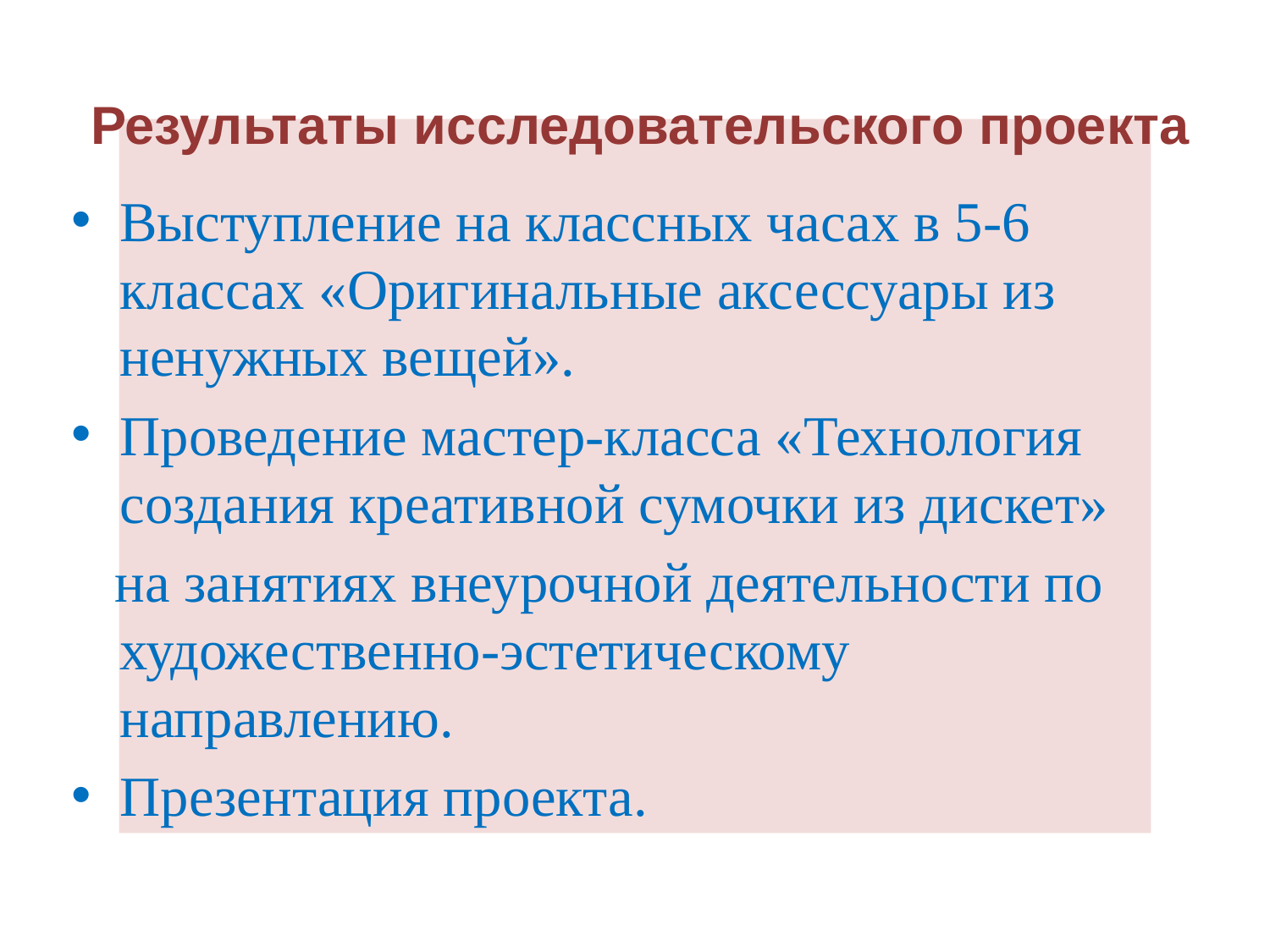

# Результаты исследовательского проекта
Выступление на классных часах в 5-6 классах «Оригинальные аксессуары из ненужных вещей».
Проведение мастер-класса «Технология создания креативной сумочки из дискет»
   на занятиях внеурочной деятельности по художественно-эстетическому направлению.
Презентация проекта.